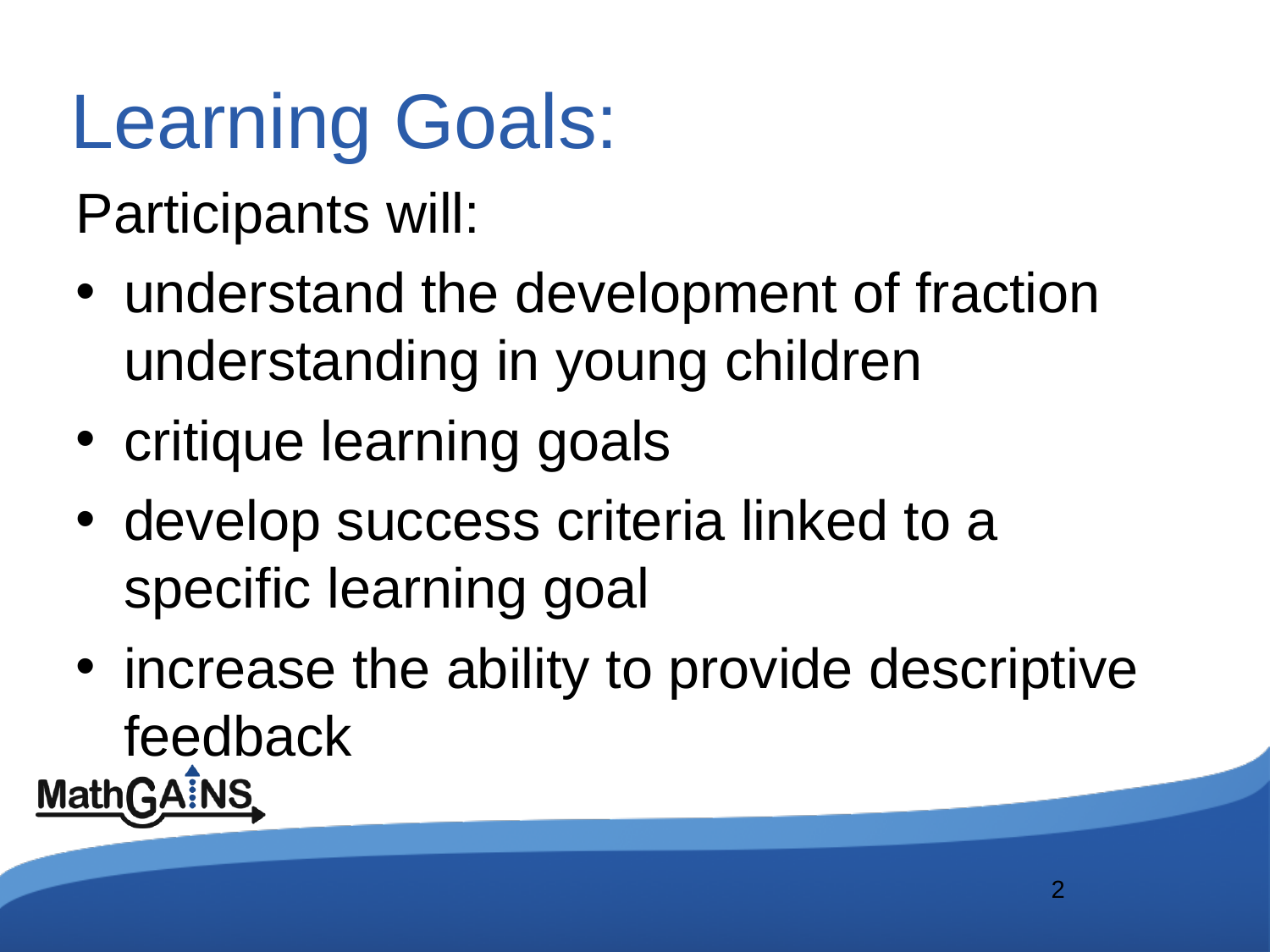

# Learning Goals:
Participants will:
understand the development of fraction understanding in young children
critique learning goals
develop success criteria linked to a specific learning goal
increase the ability to provide descriptive feedback
2